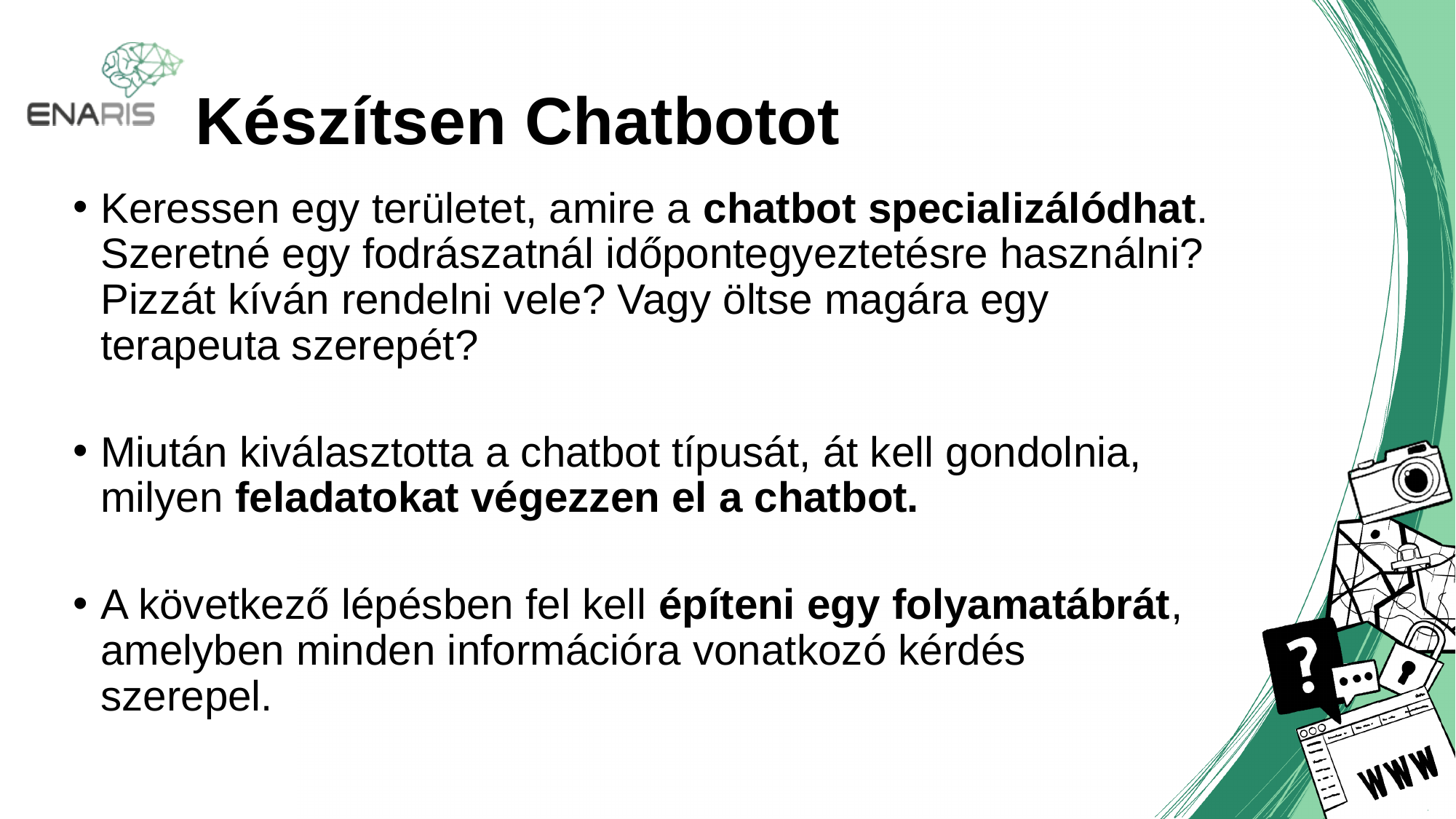

# Készítsen Chatbotot
Keressen egy területet, amire a chatbot specializálódhat. Szeretné egy fodrászatnál időpontegyeztetésre használni? Pizzát kíván rendelni vele? Vagy öltse magára egy terapeuta szerepét?
Miután kiválasztotta a chatbot típusát, át kell gondolnia, milyen feladatokat végezzen el a chatbot.
A következő lépésben fel kell építeni egy folyamatábrát, amelyben minden információra vonatkozó kérdés szerepel.